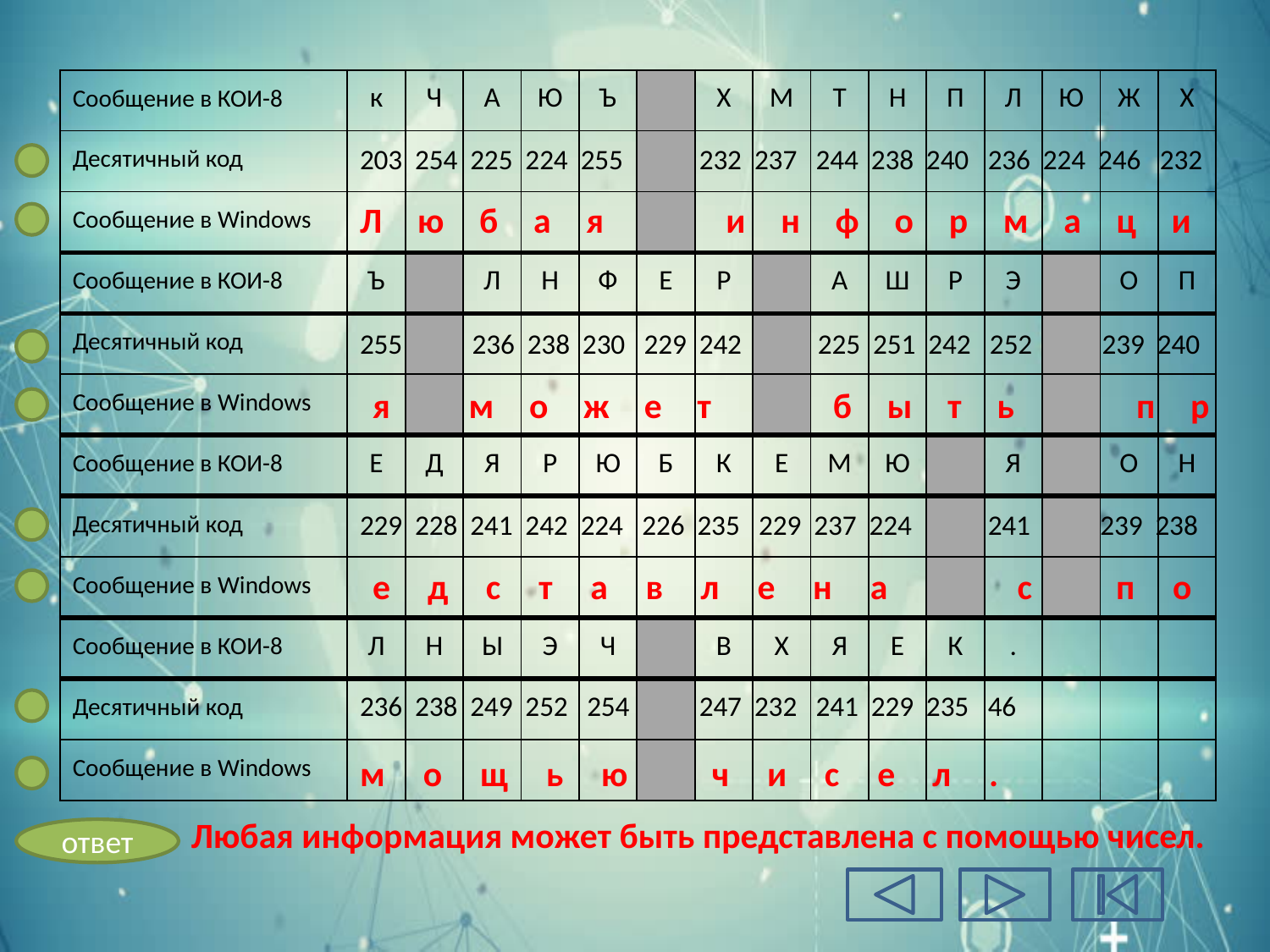

| Сообщение в КОИ-8 | к | Ч | А | Ю | Ъ |  | Х | М | Т | Н | П | Л | Ю | Ж | Х |
| --- | --- | --- | --- | --- | --- | --- | --- | --- | --- | --- | --- | --- | --- | --- | --- |
| Десятичный код |  |  |  |  |  |  |  |  |  |  |  |  |  |  |  |
| Сообщение в Windows |  |  |  |  |  |  |  |  |  |  |  |  |  |  |  |
| Сообщение в КОИ-8 | Ъ |  | Л | Н | Ф | Е | Р |  | А | Ш | Р | Э |  | О | П |
| Десятичный код |  |  |  |  |  |  |  |  |  |  |  |  |  |  |  |
| Сообщение в Windows |  |  |  |  |  |  |  |  |  |  |  |  |  |  |  |
| Сообщение в КОИ-8 | Е | Д | Я | Р | Ю | Б | К | Е | М | Ю |  | Я |  | О | Н |
| Десятичный код |  |  |  |  |  |  |  |  |  |  |  |  |  |  |  |
| Сообщение в Windows |  |  |  |  |  |  |  |  |  |  |  |  |  |  |  |
| Сообщение в КОИ-8 | Л | Н | Ы | Э | Ч |  | В | Х | Я | Е | К | . |  |  |  |
| Десятичный код |  |  |  |  |  |  |  |  |  |  |  |  |  |  |  |
| Сообщение в Windows |  |  |  |  |  |  |  |  |  |  |  |  |  |  |  |
203  254  225  224  255            232  237   244  238  240   236  224  246   232

Любая  информаци

255           236  238  230   229  242            225  251  242   252           239  240

я может  быть  пр

229  228  241  242  224   226  235   229  237  224            241           239  238

едставлена  с по

236  238  249  252   254           247  232   241  229  235   46

мощью чисел.

Любая информация может быть представлена с помощью чисел.
ответ